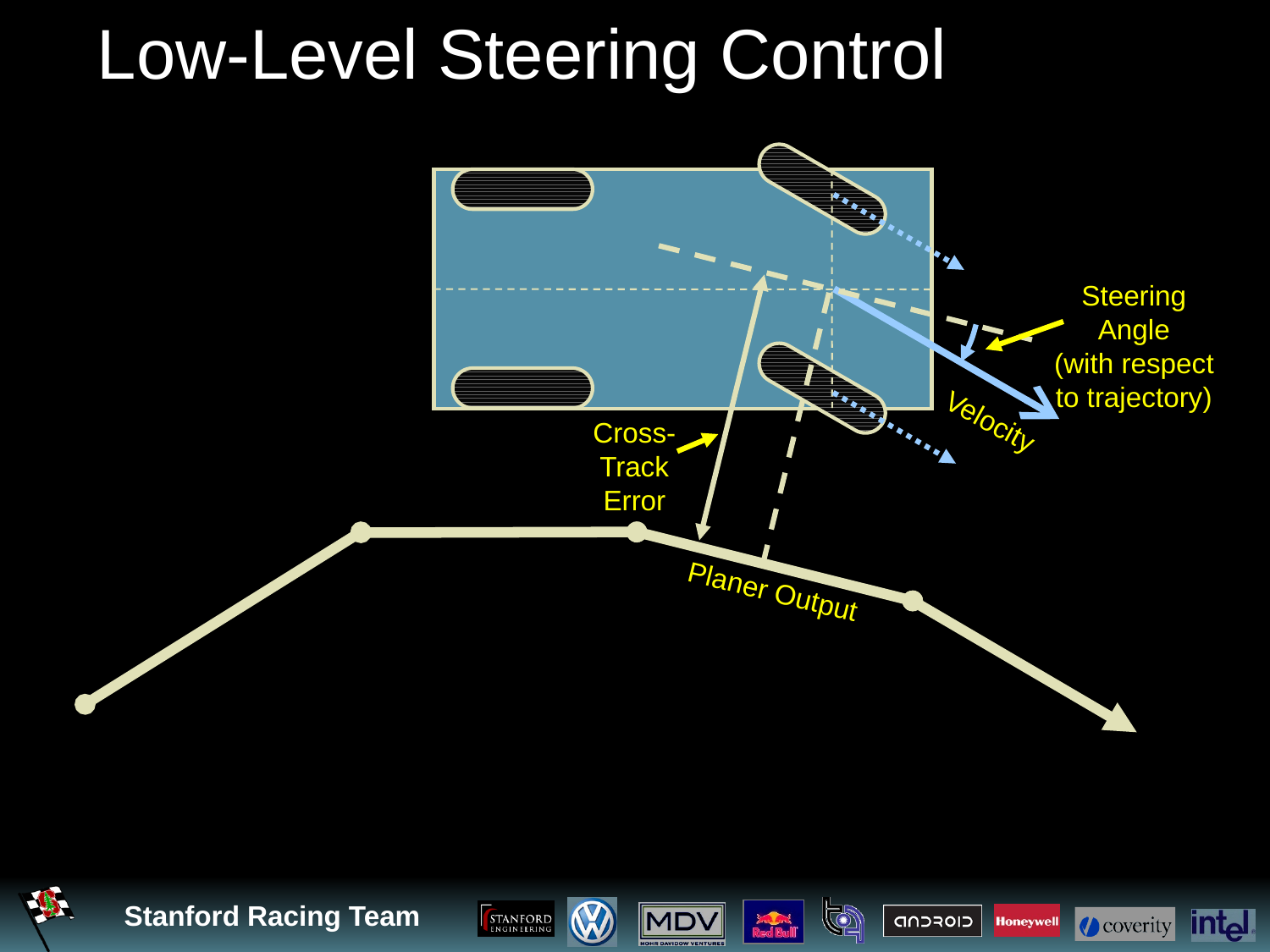

# Low-Level Steering Control

Steering Angle
(with respect to trajectory)

Velocity
Cross-Track Error

Planer Output